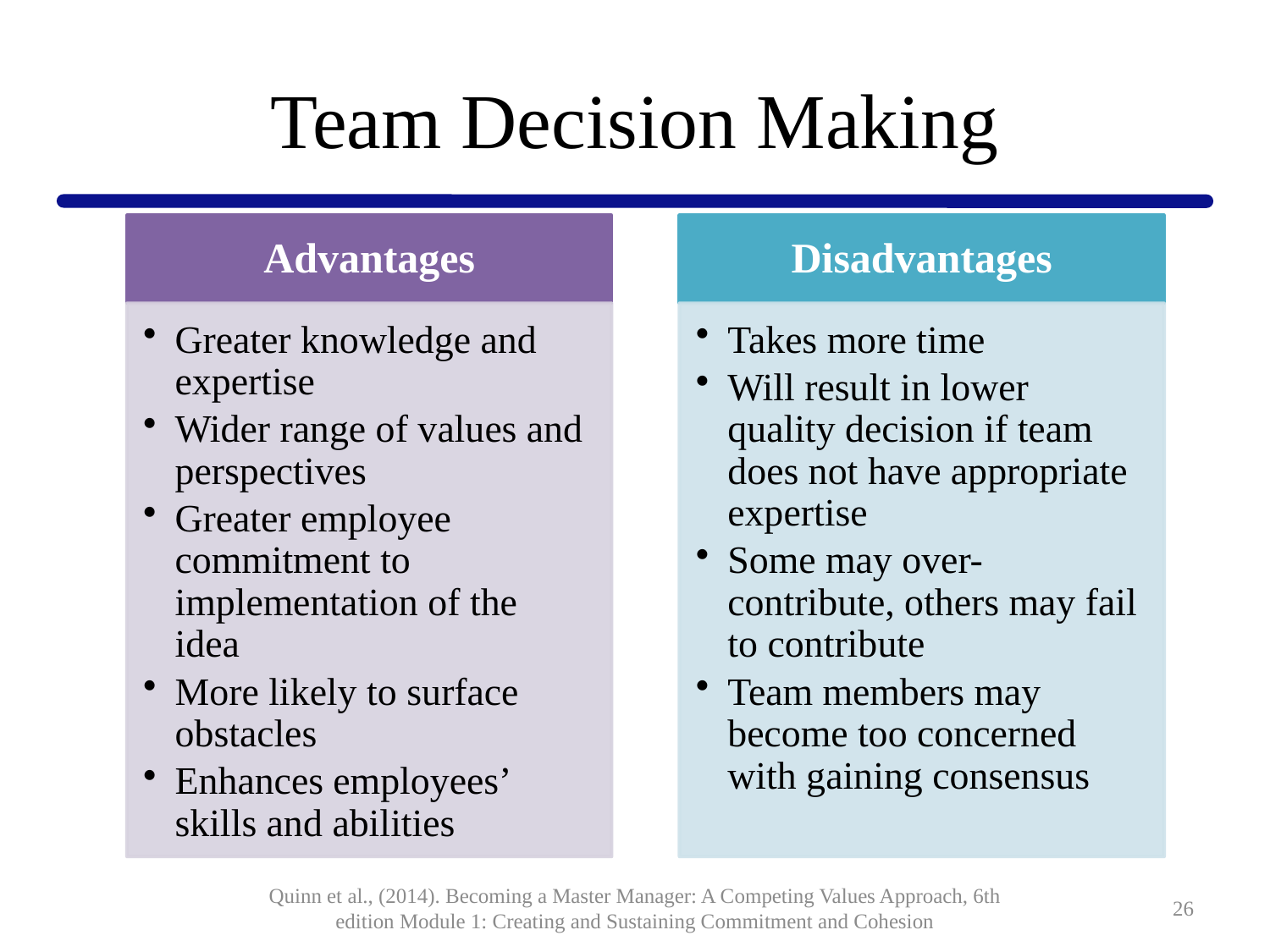

# Team Decision Making
Advantages
Greater knowledge and expertise
Wider range of values and perspectives
Greater employee commitment to implementation of the idea
More likely to surface obstacles
Enhances employees’ skills and abilities
Disadvantages
Takes more time
Will result in lower quality decision if team does not have appropriate expertise
Some may over-contribute, others may fail to contribute
Team members may become too concerned with gaining consensus
Quinn et al., (2014). Becoming a Master Manager: A Competing Values Approach, 6th edition Module 1: Creating and Sustaining Commitment and Cohesion
26